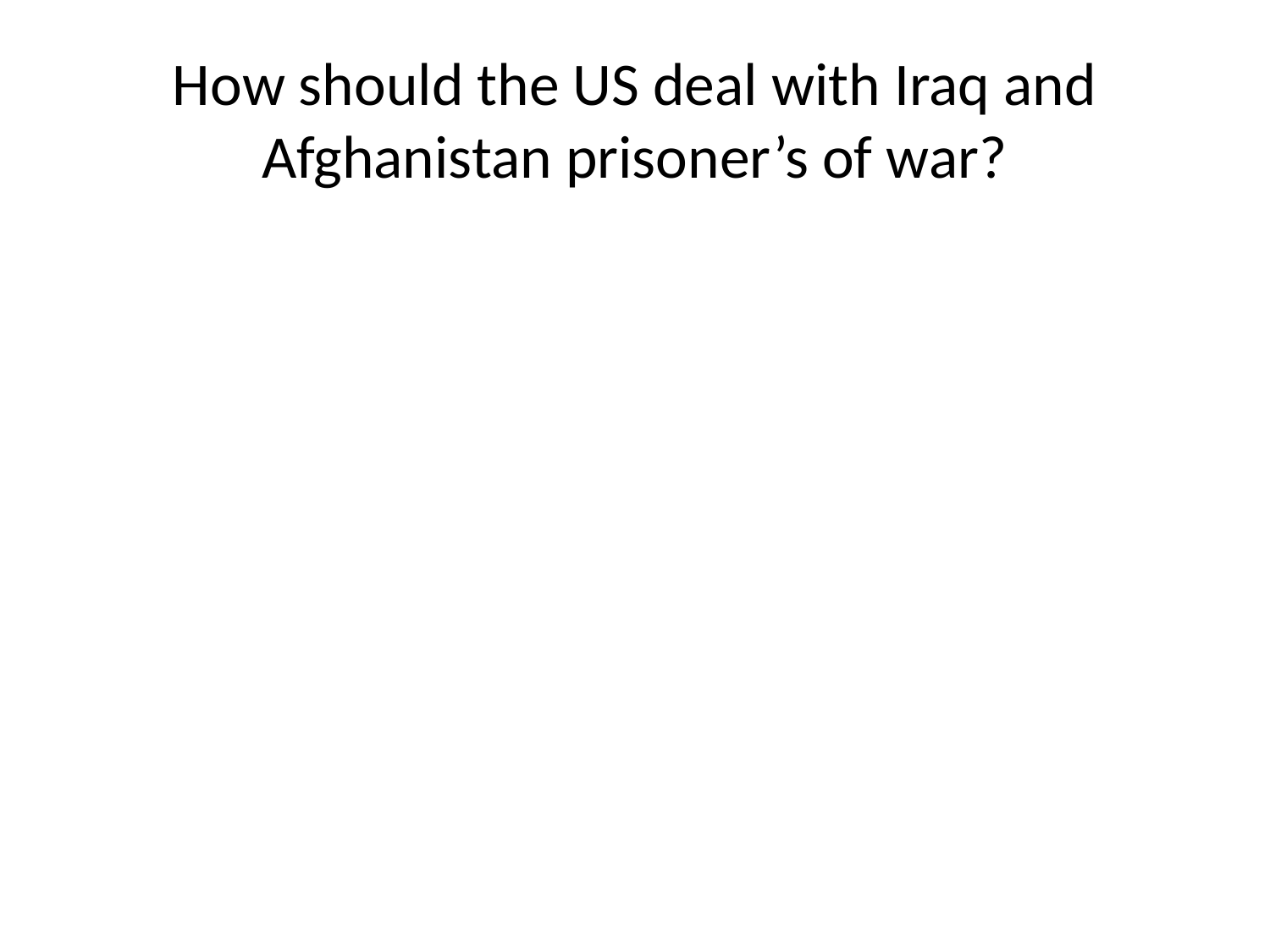

# How should the US deal with Iraq and Afghanistan prisoner’s of war?